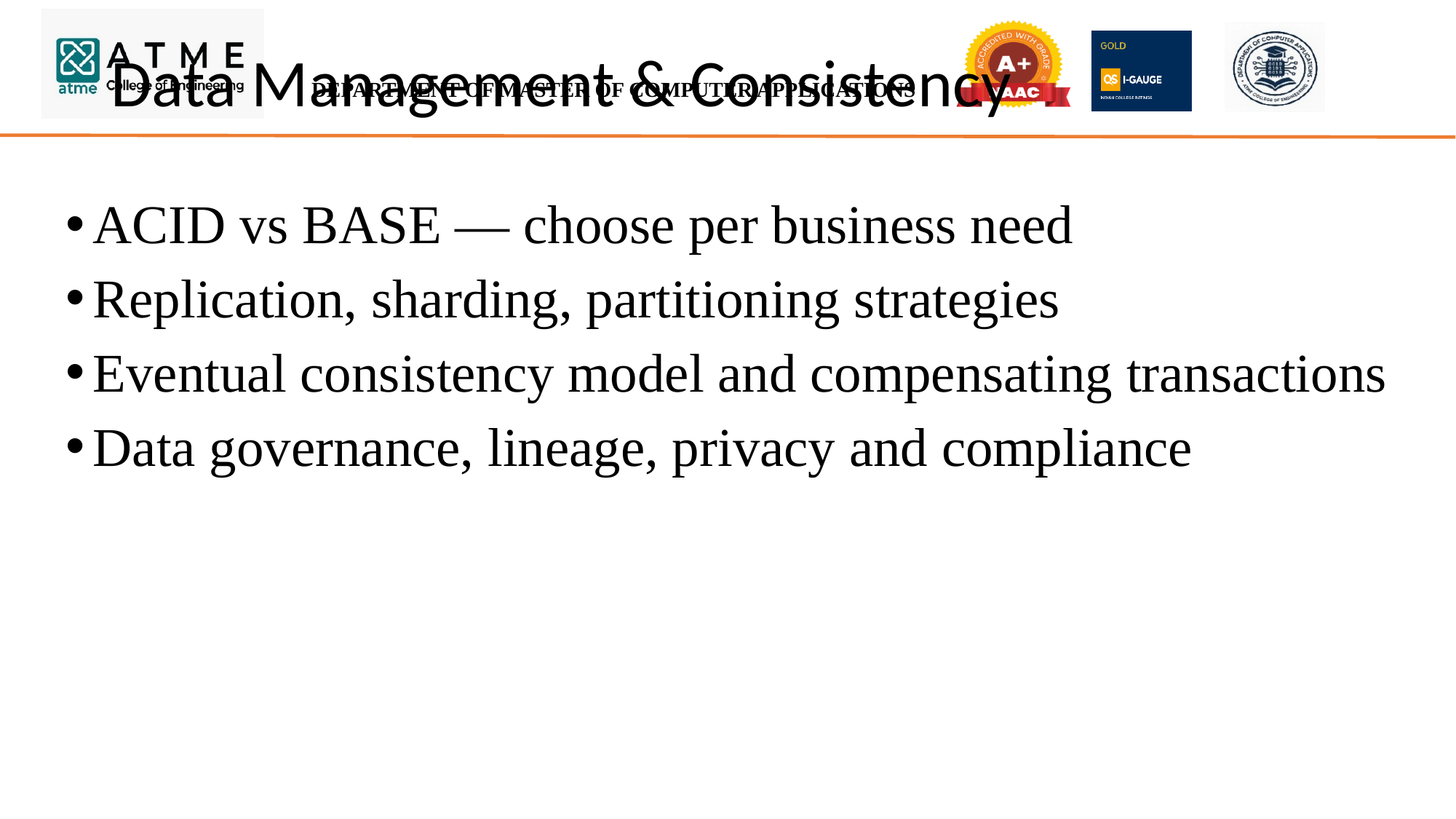

# Data Management & Consistency
ACID vs BASE — choose per business need
Replication, sharding, partitioning strategies
Eventual consistency model and compensating transactions
Data governance, lineage, privacy and compliance